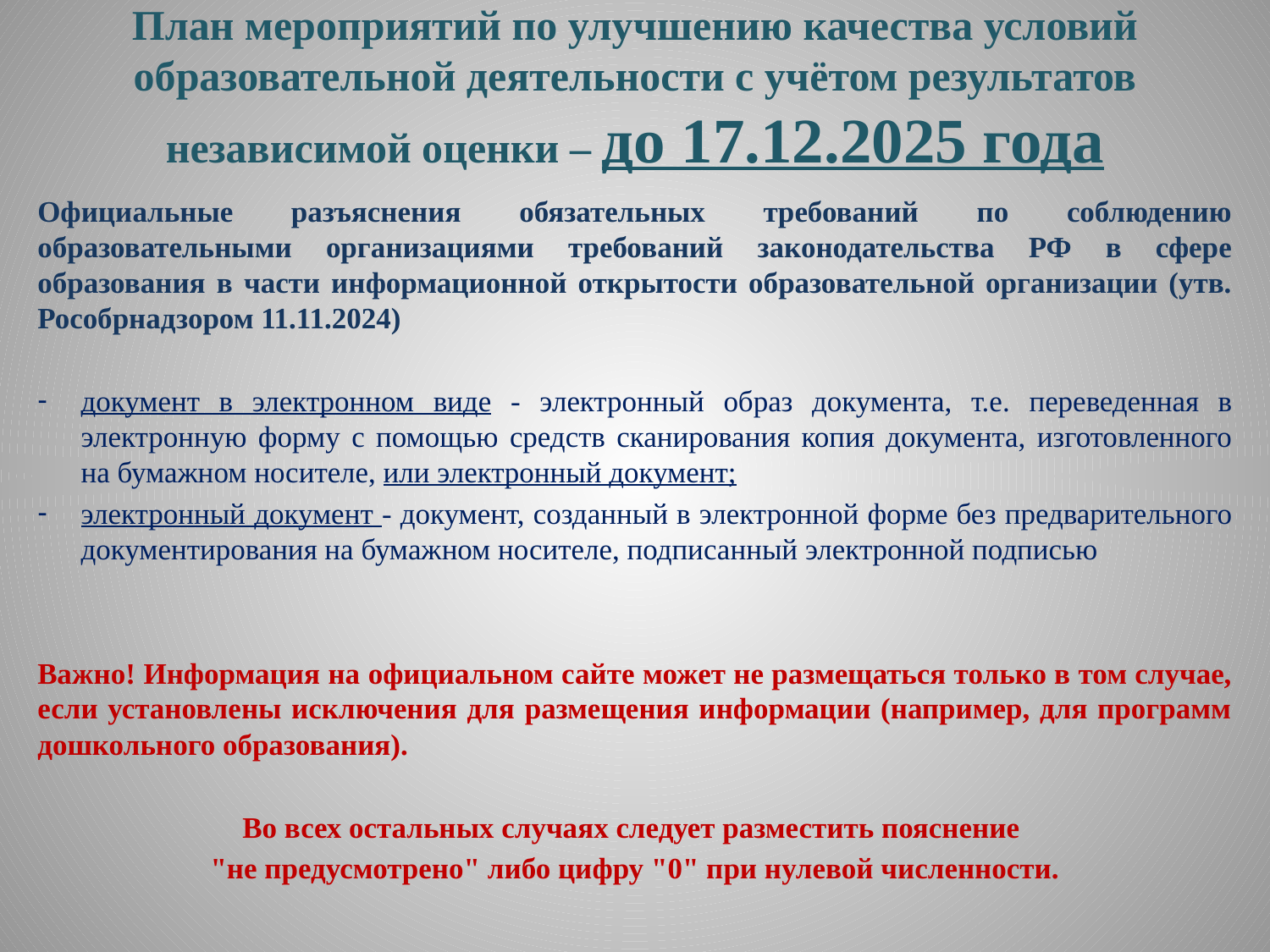

# План мероприятий по улучшению качества условий образовательной деятельности с учётом результатов независимой оценки – до 17.12.2025 года
Официальные разъяснения обязательных требований по соблюдению образовательными организациями требований законодательства РФ в сфере образования в части информационной открытости образовательной организации (утв. Рособрнадзором 11.11.2024)

документ в электронном виде - электронный образ документа, т.е. переведенная в электронную форму с помощью средств сканирования копия документа, изготовленного на бумажном носителе, или электронный документ;
электронный документ - документ, созданный в электронной форме без предварительного документирования на бумажном носителе, подписанный электронной подписью

Важно! Информация на официальном сайте может не размещаться только в том случае, если установлены исключения для размещения информации (например, для программ дошкольного образования).

Во всех остальных случаях следует разместить пояснение
"не предусмотрено" либо цифру "0" при нулевой численности.